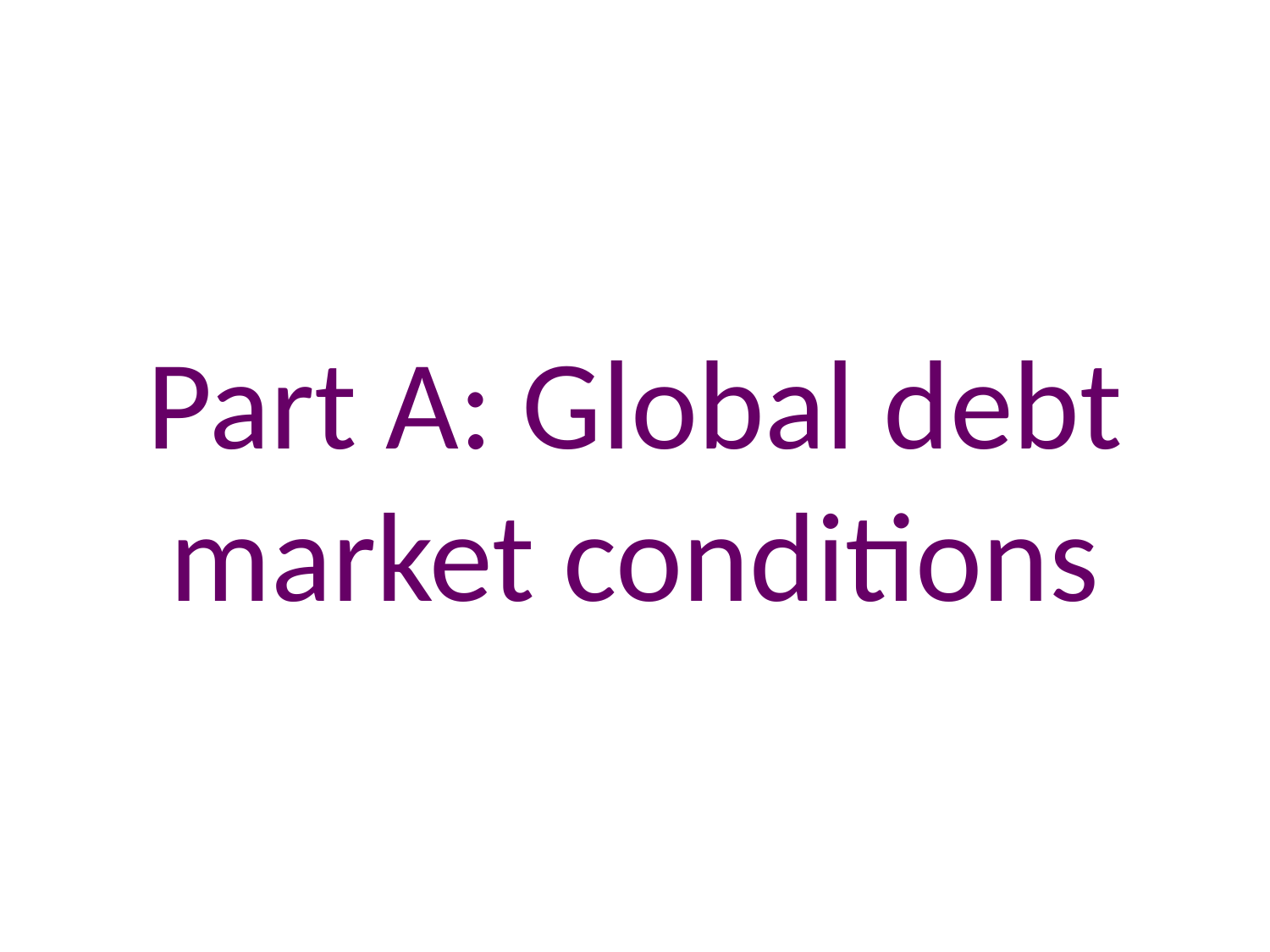

# Part A: Global debt market conditions